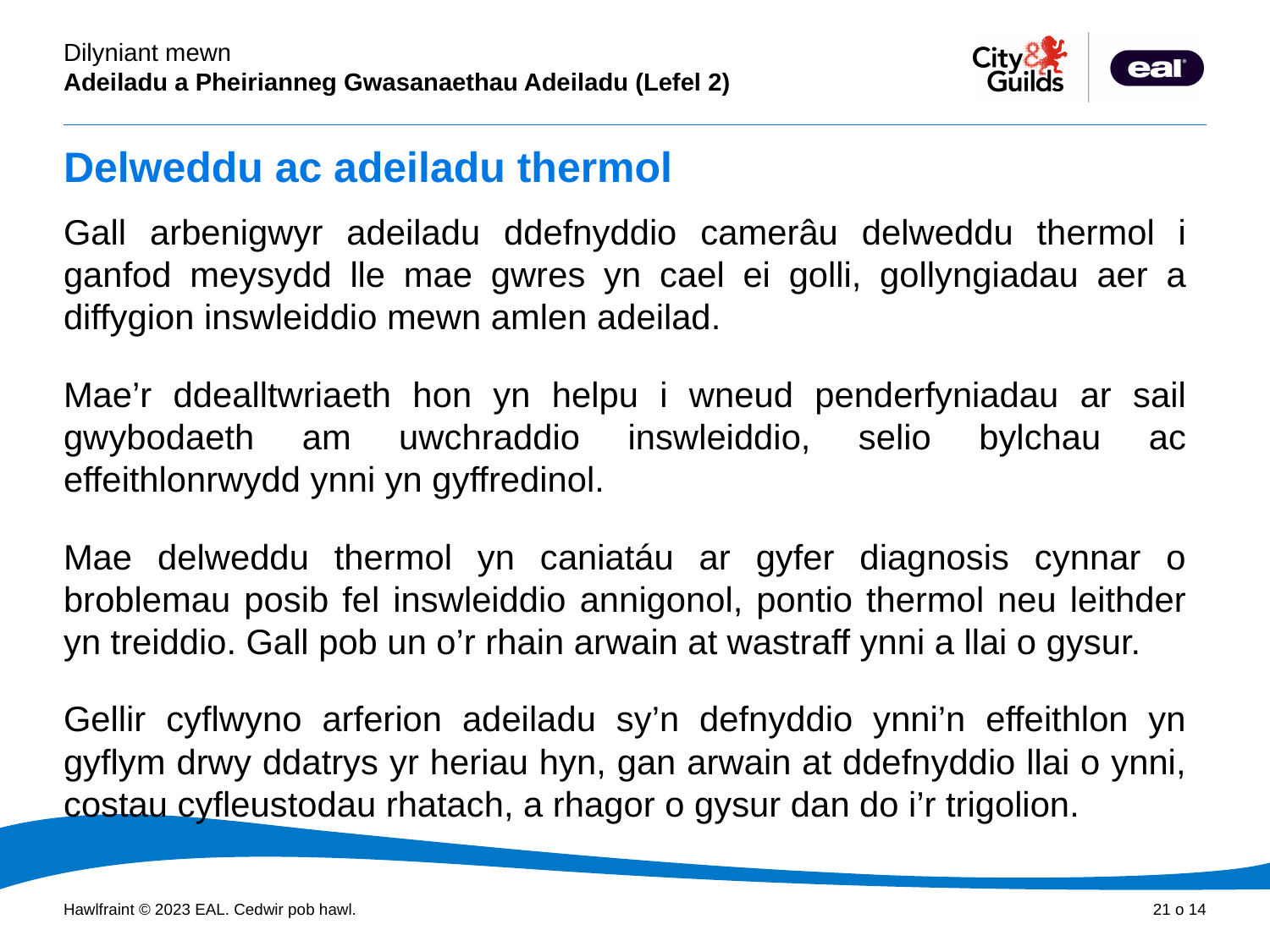

# Delweddu ac adeiladu thermol
Gall arbenigwyr adeiladu ddefnyddio camerâu delweddu thermol i ganfod meysydd lle mae gwres yn cael ei golli, gollyngiadau aer a diffygion inswleiddio mewn amlen adeilad.
Mae’r ddealltwriaeth hon yn helpu i wneud penderfyniadau ar sail gwybodaeth am uwchraddio inswleiddio, selio bylchau ac effeithlonrwydd ynni yn gyffredinol.
Mae delweddu thermol yn caniatáu ar gyfer diagnosis cynnar o broblemau posib fel inswleiddio annigonol, pontio thermol neu leithder yn treiddio. Gall pob un o’r rhain arwain at wastraff ynni a llai o gysur.
Gellir cyflwyno arferion adeiladu sy’n defnyddio ynni’n effeithlon yn gyflym drwy ddatrys yr heriau hyn, gan arwain at ddefnyddio llai o ynni, costau cyfleustodau rhatach, a rhagor o gysur dan do i’r trigolion.